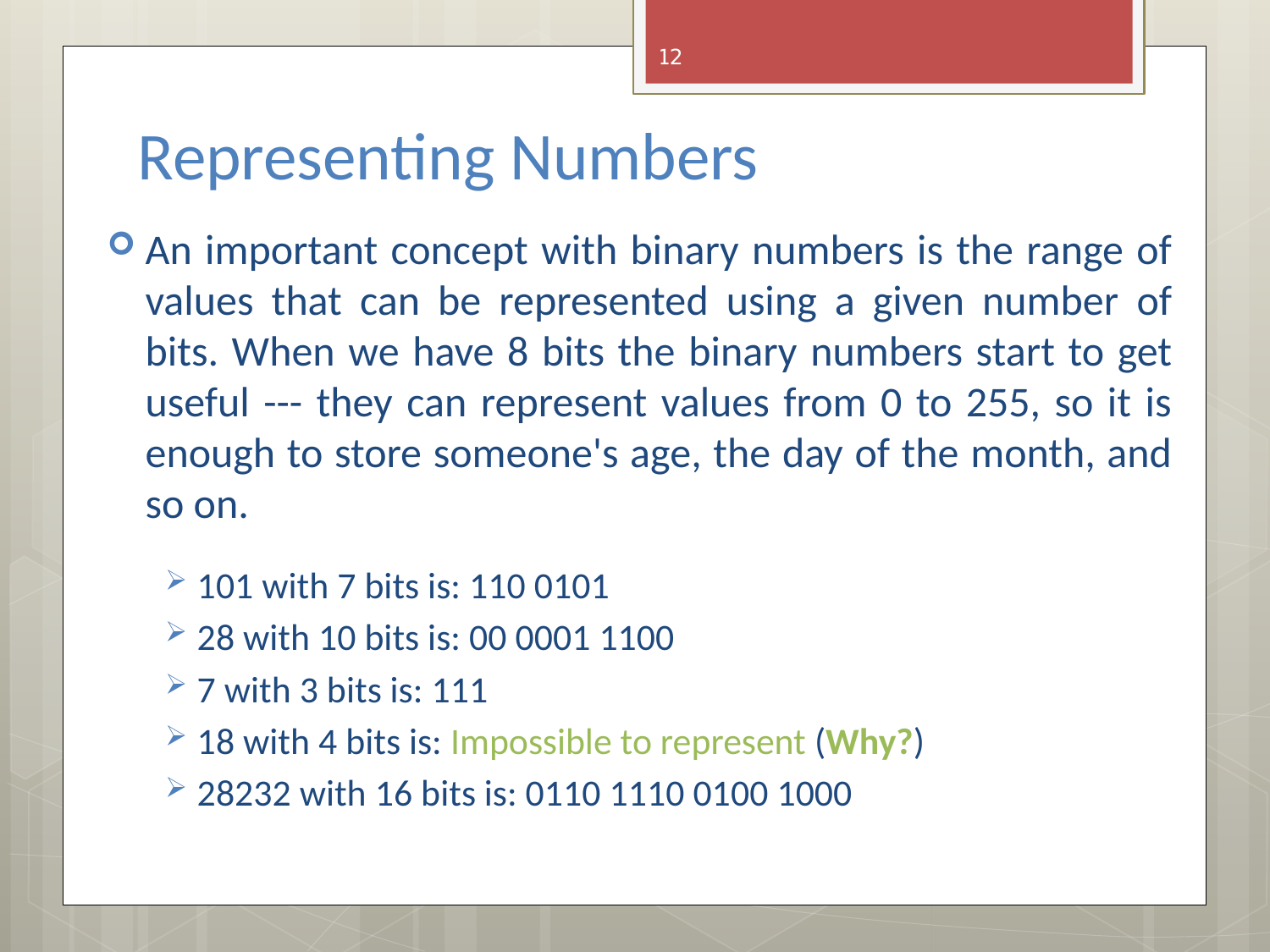

12
# Representing Numbers
An important concept with binary numbers is the range of values that can be represented using a given number of bits. When we have 8 bits the binary numbers start to get useful --- they can represent values from 0 to 255, so it is enough to store someone's age, the day of the month, and so on.

101 with 7 bits is: 110 0101
28 with 10 bits is: 00 0001 1100
7 with 3 bits is: 111
18 with 4 bits is: Impossible to represent (Why?)
28232 with 16 bits is: 0110 1110 0100 1000